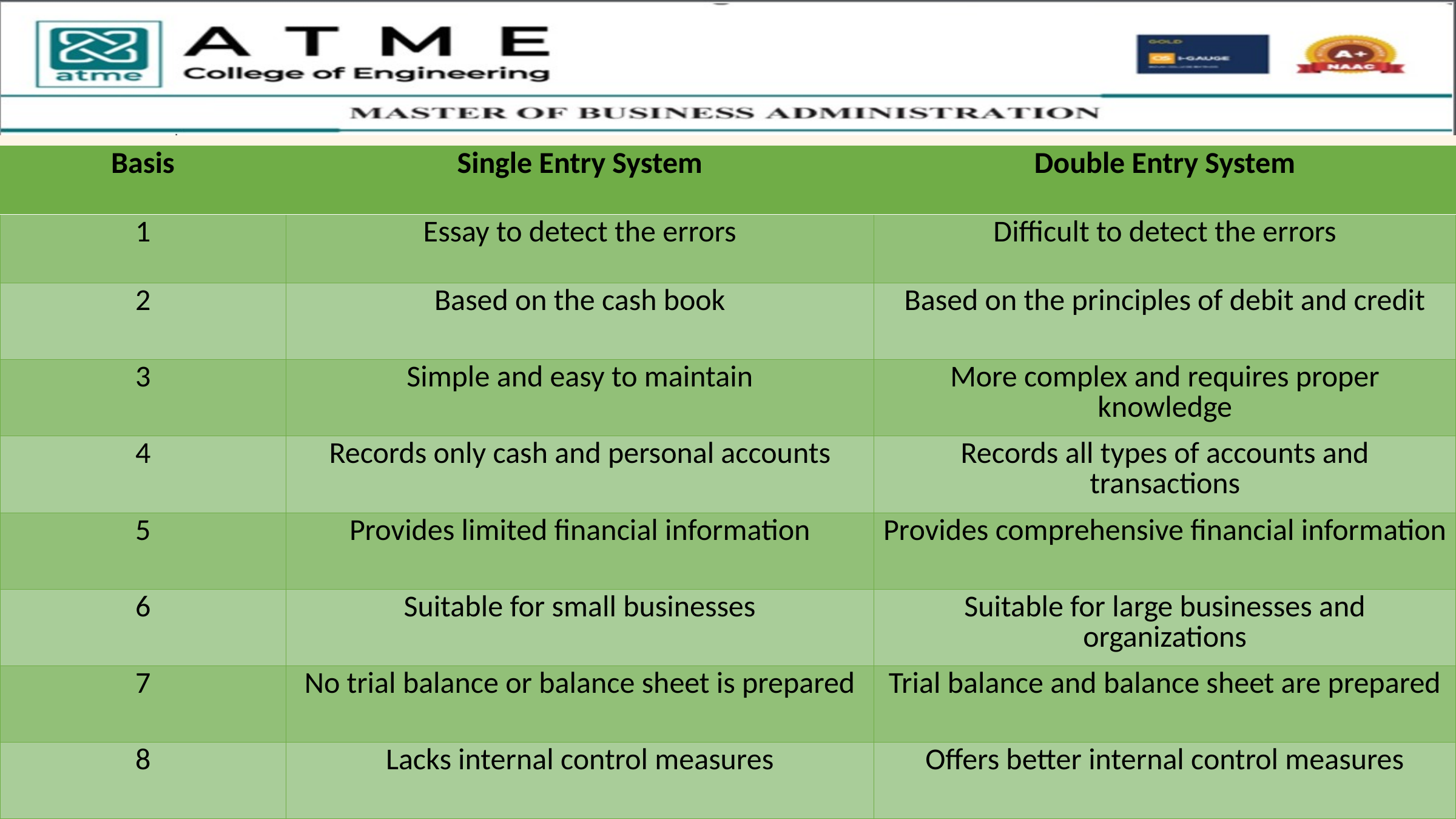

| Basis | Single Entry System | Double Entry System |
| --- | --- | --- |
| 1 | Essay to detect the errors | Difficult to detect the errors |
| 2 | Based on the cash book | Based on the principles of debit and credit |
| 3 | Simple and easy to maintain | More complex and requires proper knowledge |
| 4 | Records only cash and personal accounts | Records all types of accounts and transactions |
| 5 | Provides limited financial information | Provides comprehensive financial information |
| 6 | Suitable for small businesses | Suitable for large businesses and organizations |
| 7 | No trial balance or balance sheet is prepared | Trial balance and balance sheet are prepared |
| 8 | Lacks internal control measures | Offers better internal control measures |